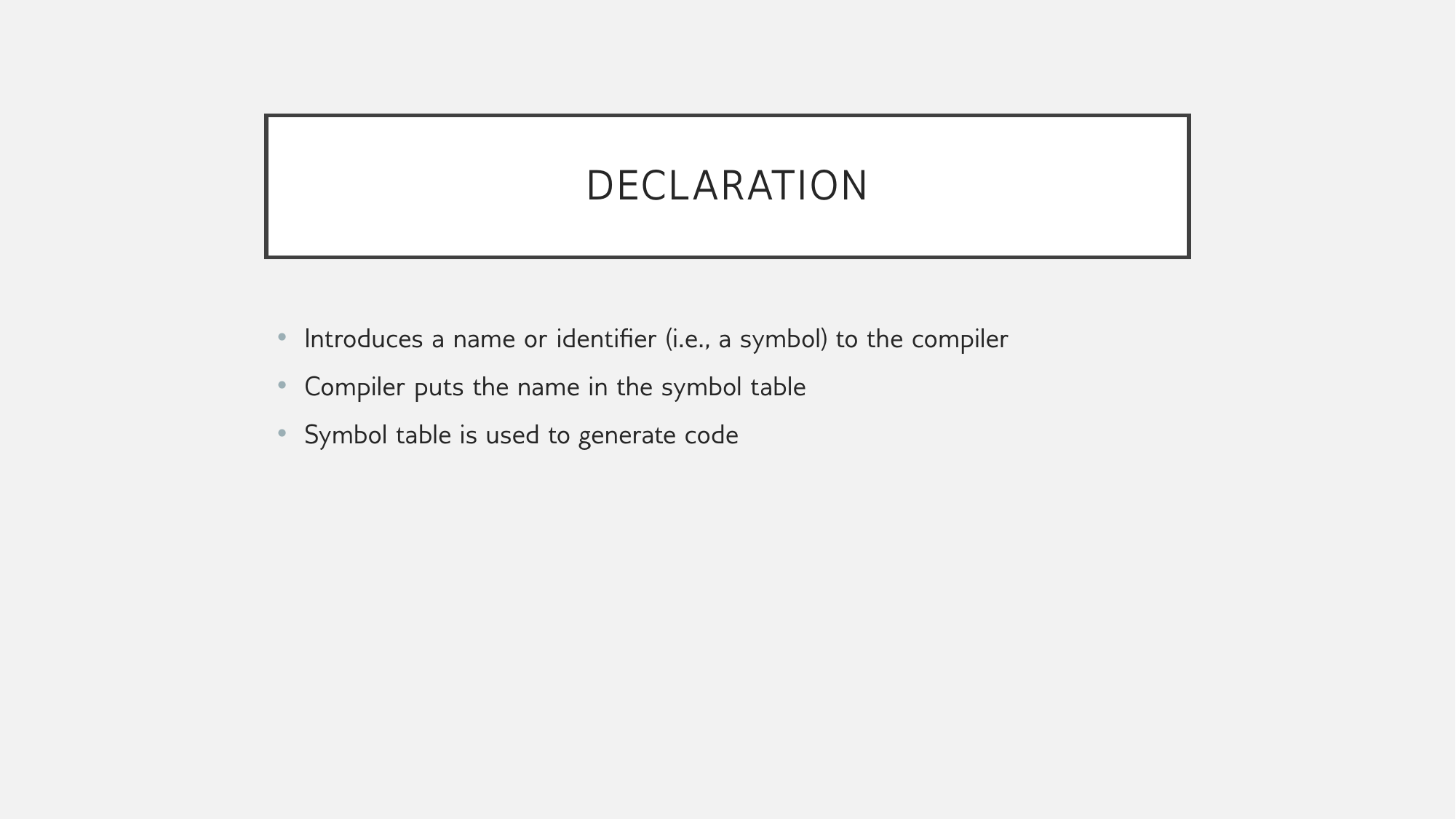

# Declaration
Introduces a name or identifier (i.e., a symbol) to the compiler
Compiler puts the name in the symbol table
Symbol table is used to generate code